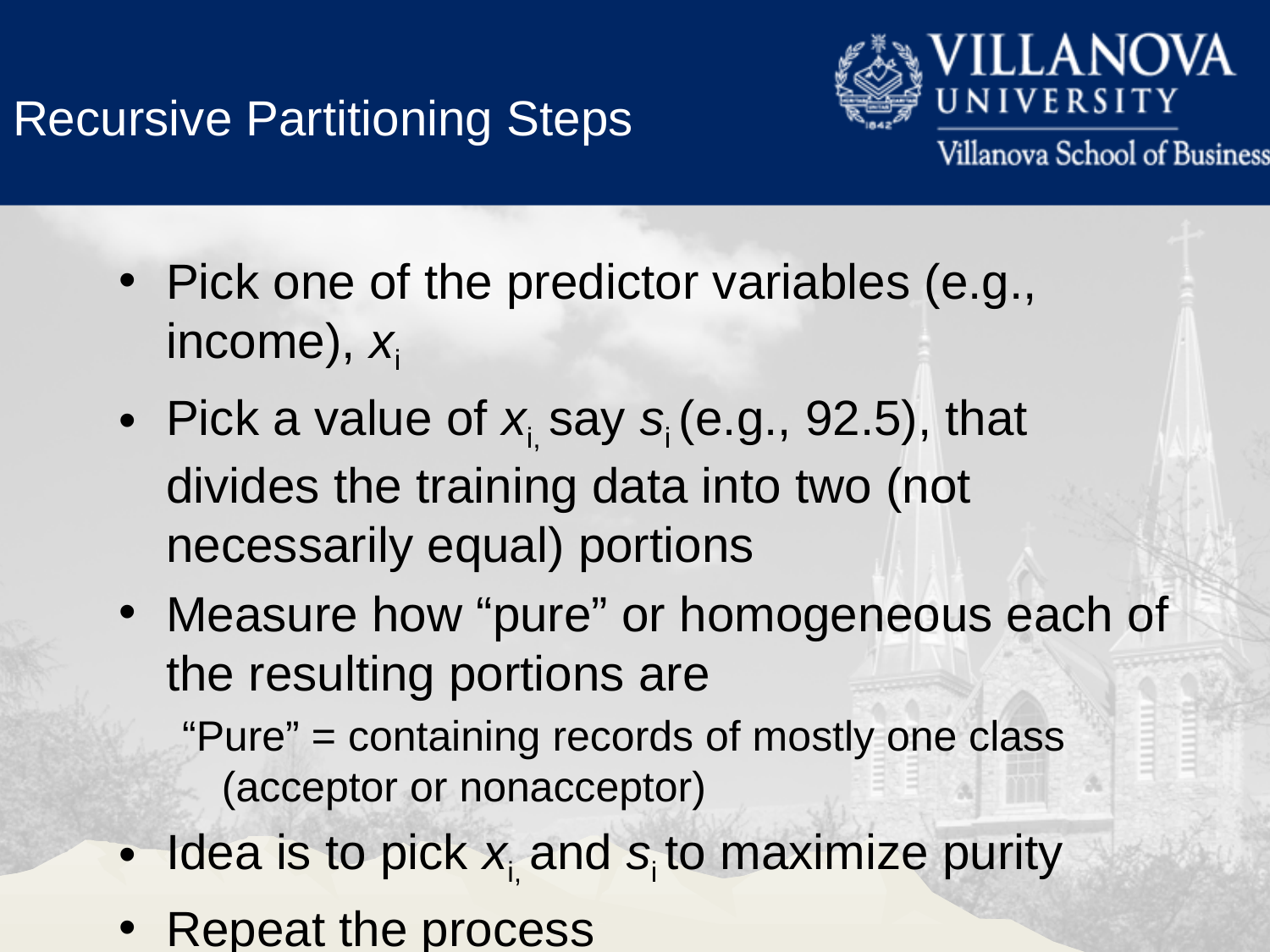

Recursive Partitioning Steps
Pick one of the predictor variables (e.g., income), xi
Pick a value of xi, say si (e.g., 92.5), that divides the training data into two (not necessarily equal) portions
Measure how “pure” or homogeneous each of the resulting portions are
“Pure” = containing records of mostly one class (acceptor or nonacceptor)
Idea is to pick xi, and si to maximize purity
Repeat the process